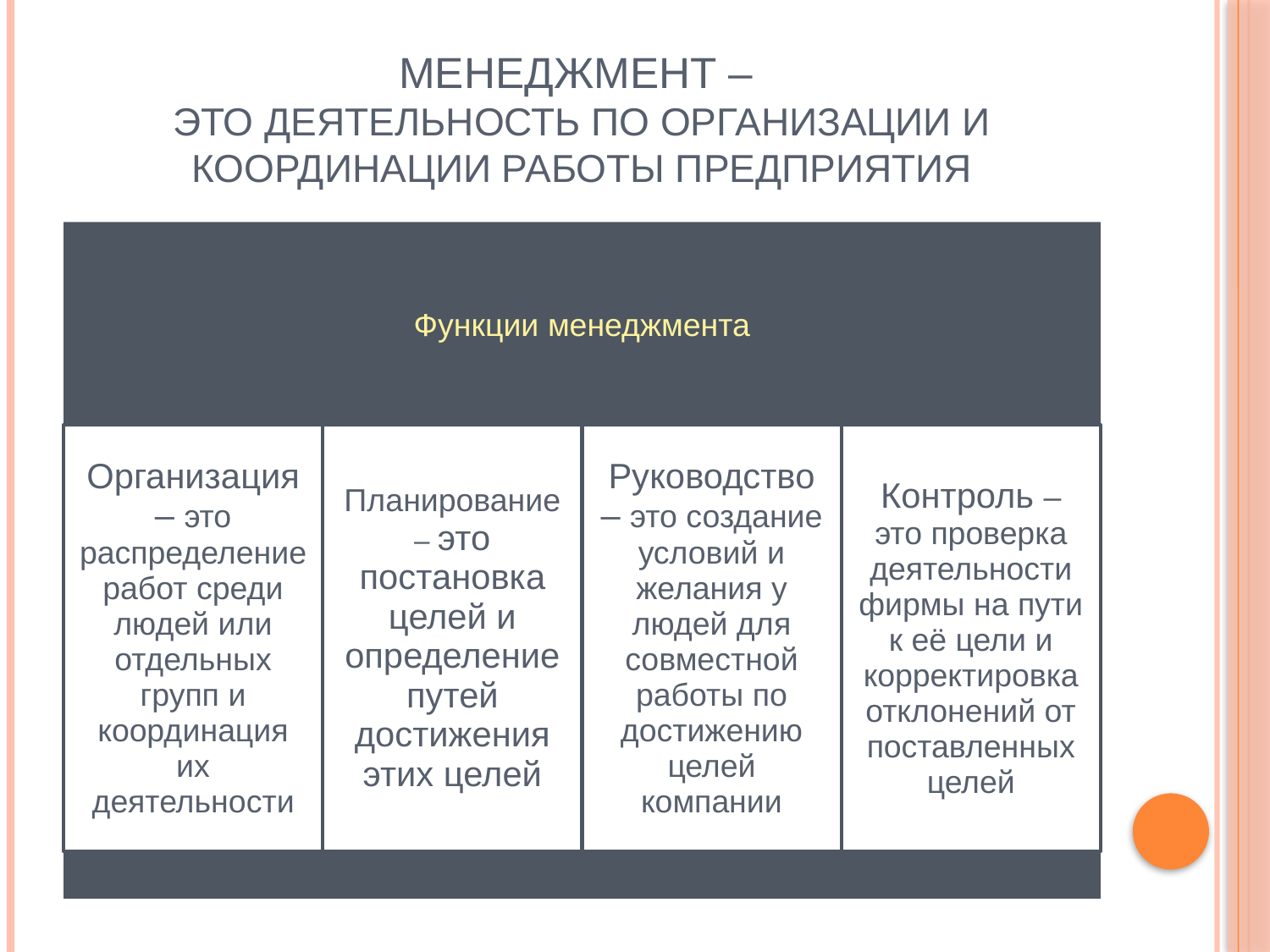

# Менеджмент – это деятельность по организации и координации работы предприятия
Функции менеджмента
Организация – это распределение работ среди людей или отдельных групп и координация их деятельности
Планирование – это постановка целей и определение путей достижения этих целей
Руководство – это создание условий и желания у людей для совместной работы по достижению целей компании
Контроль – это проверка деятельности фирмы на пути к её цели и корректировка отклонений от поставленных целей